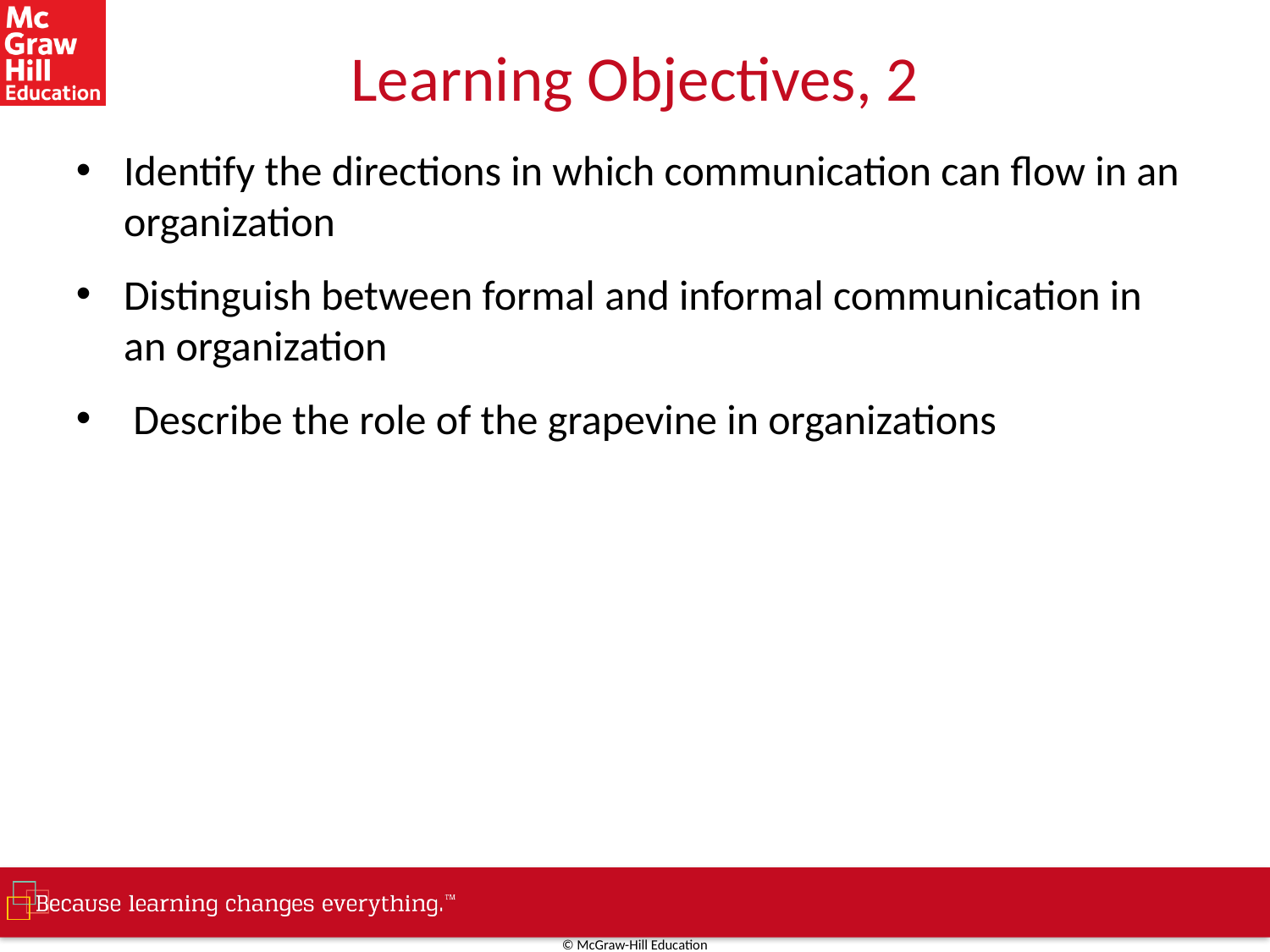

# Learning Objectives, 2
Identify the directions in which communication can flow in an organization
Distinguish between formal and informal communication in an organization
 Describe the role of the grapevine in organizations